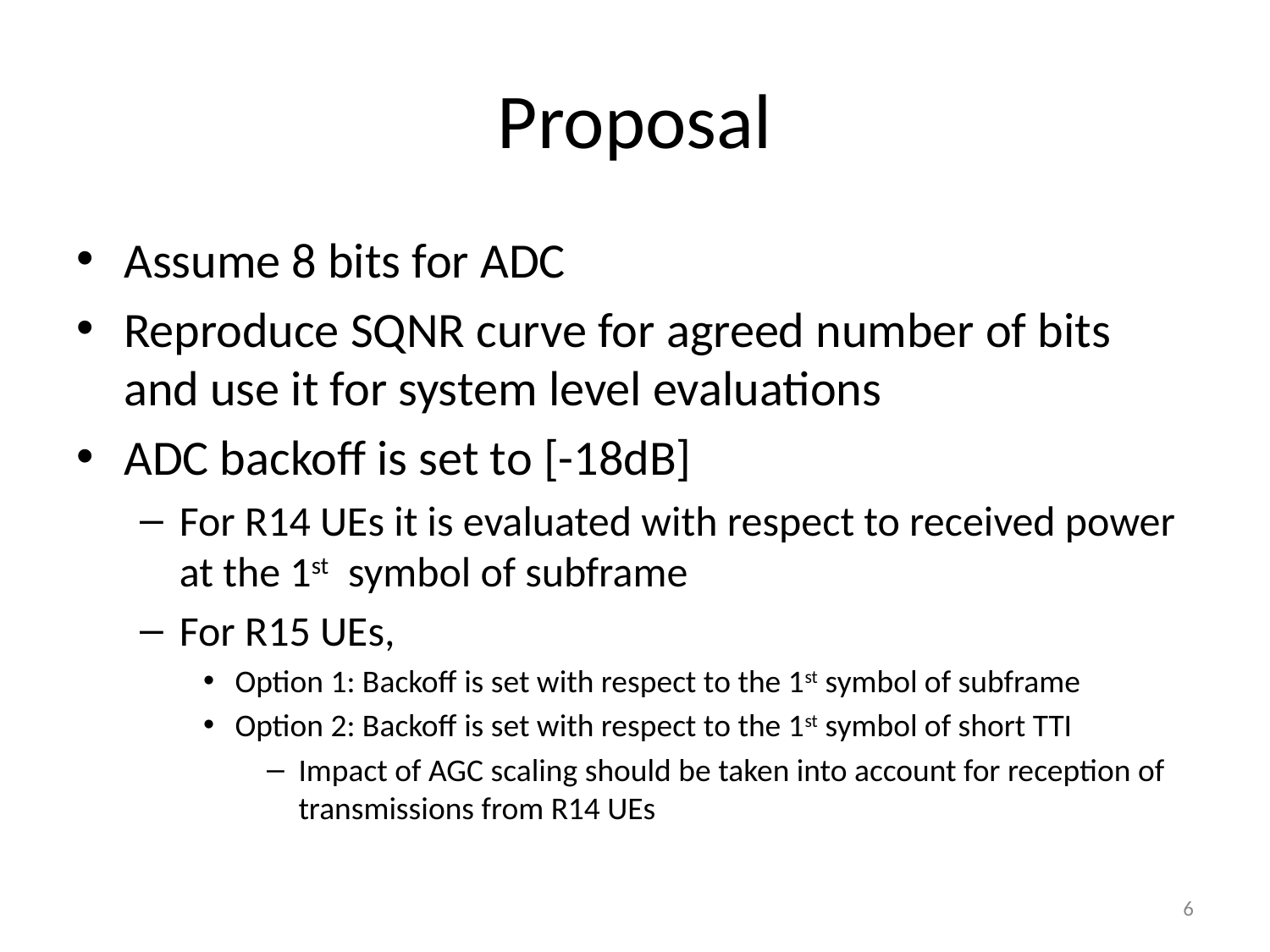

# Proposal
Assume 8 bits for ADC
Reproduce SQNR curve for agreed number of bits and use it for system level evaluations
ADC backoff is set to [-18dB]
For R14 UEs it is evaluated with respect to received power at the 1st  symbol of subframe
For R15 UEs,
Option 1: Backoff is set with respect to the 1st symbol of subframe
Option 2: Backoff is set with respect to the 1st symbol of short TTI
Impact of AGC scaling should be taken into account for reception of transmissions from R14 UEs
6